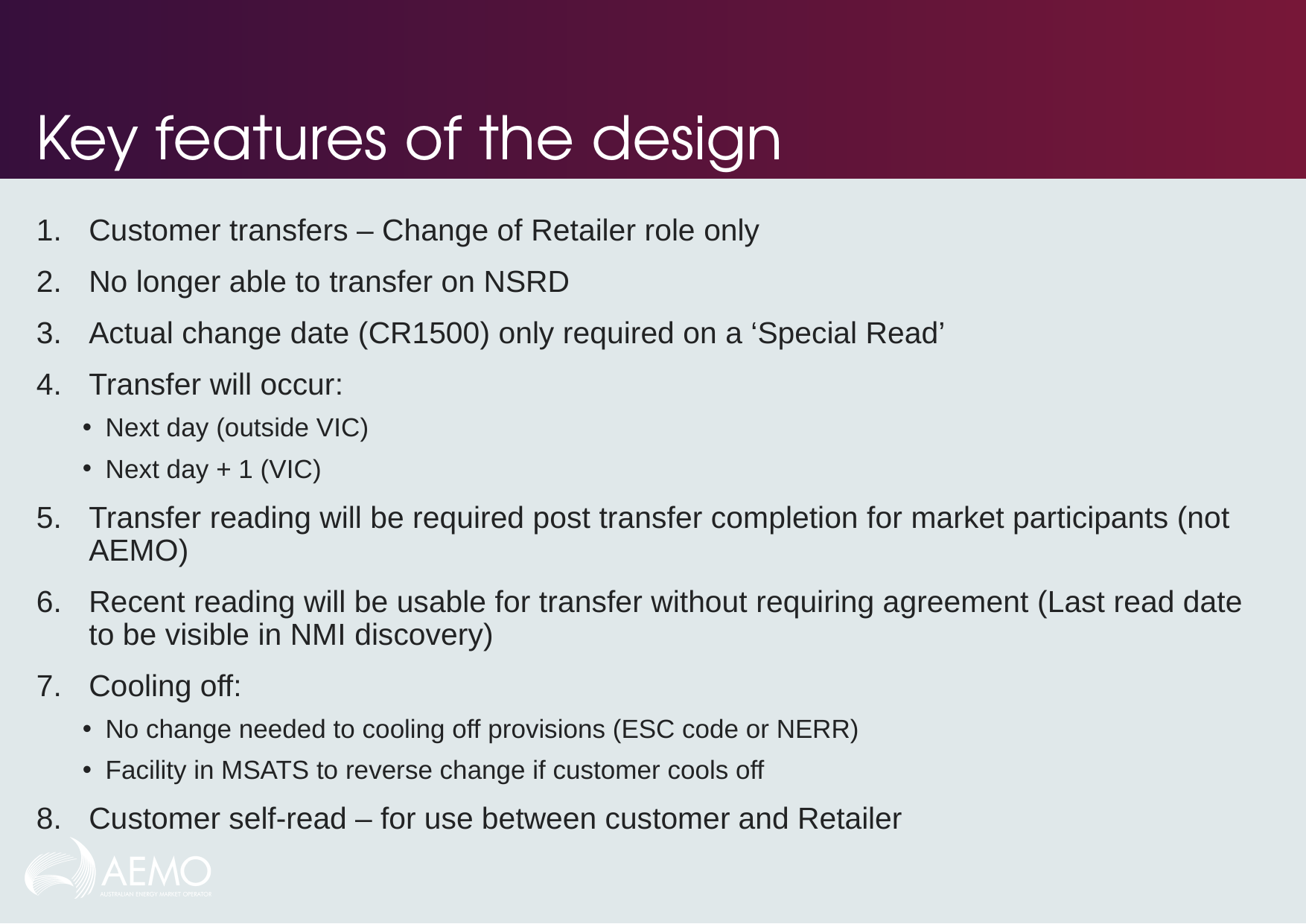

# Key features of the design
Customer transfers – Change of Retailer role only
No longer able to transfer on NSRD
Actual change date (CR1500) only required on a ‘Special Read’
Transfer will occur:
Next day (outside VIC)
Next day + 1 (VIC)
Transfer reading will be required post transfer completion for market participants (not AEMO)
Recent reading will be usable for transfer without requiring agreement (Last read date to be visible in NMI discovery)
Cooling off:
No change needed to cooling off provisions (ESC code or NERR)
Facility in MSATS to reverse change if customer cools off
Customer self-read – for use between customer and Retailer